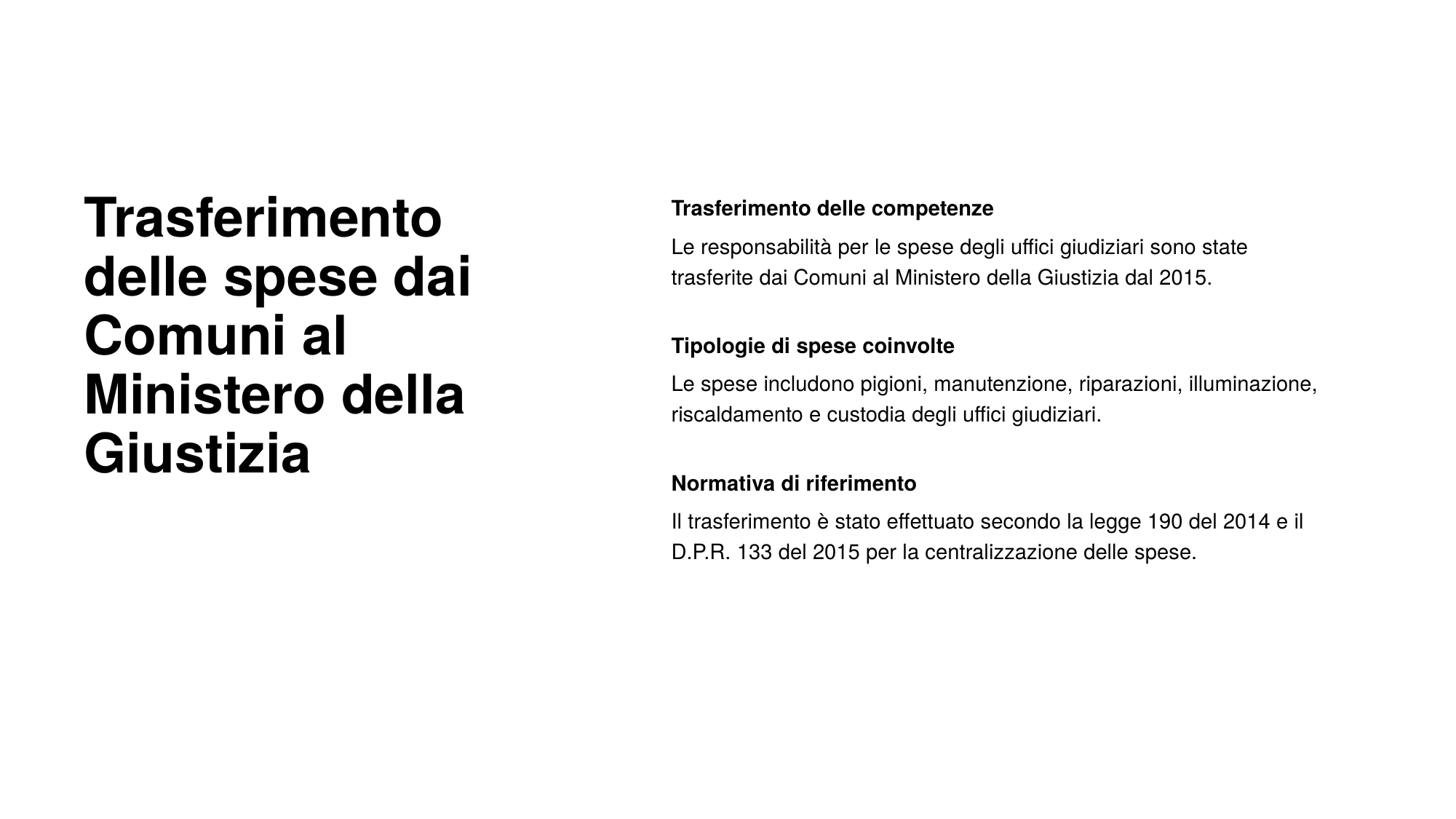

# Trasferimento delle spese dai Comuni al Ministero della Giustizia
Trasferimento delle competenze
Le responsabilità per le spese degli uffici giudiziari sono state trasferite dai Comuni al Ministero della Giustizia dal 2015.
Tipologie di spese coinvolte
Le spese includono pigioni, manutenzione, riparazioni, illuminazione, riscaldamento e custodia degli uffici giudiziari.
Normativa di riferimento
Il trasferimento è stato effettuato secondo la legge 190 del 2014 e il D.P.R. 133 del 2015 per la centralizzazione delle spese.